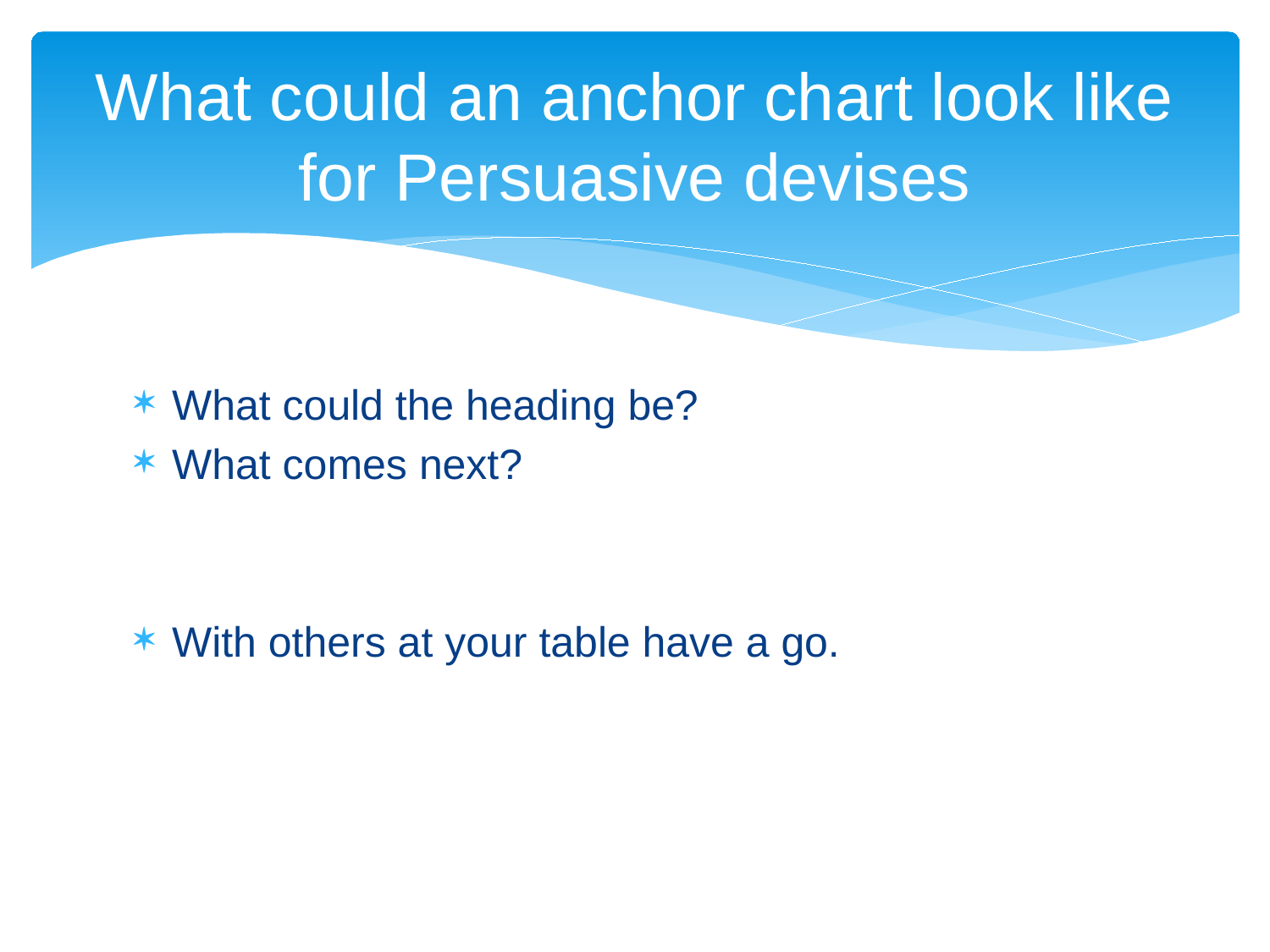

# What could an anchor chart look like for Persuasive devises
What could the heading be?
What comes next?

With others at your table have a go.